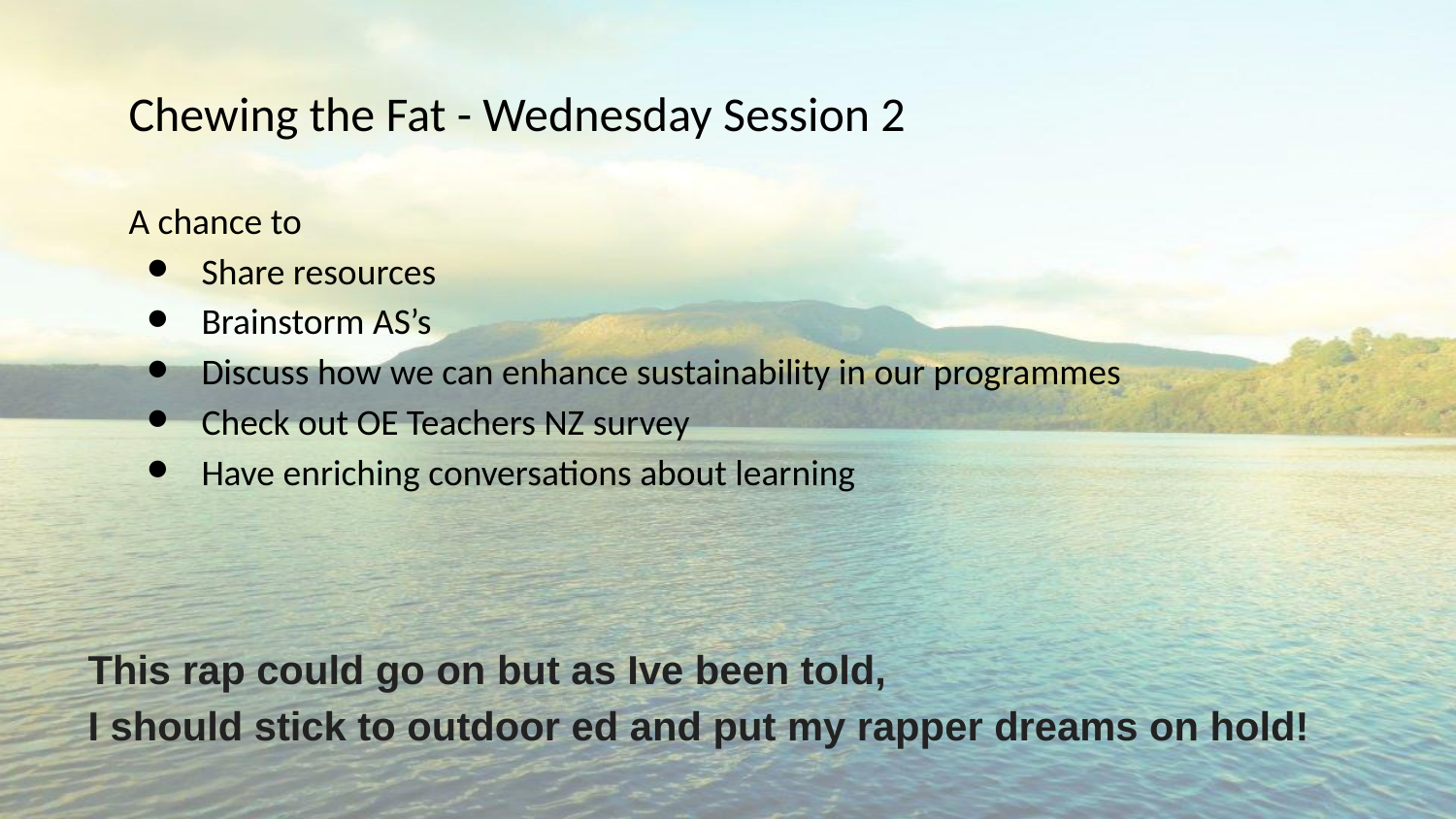

Chewing the Fat - Wednesday Session 2

A chance to
Share resources
Brainstorm AS’s
Discuss how we can enhance sustainability in our programmes
Check out OE Teachers NZ survey
Have enriching conversations about learning

This rap could go on but as Ive been told,
I should stick to outdoor ed and put my rapper dreams on hold!